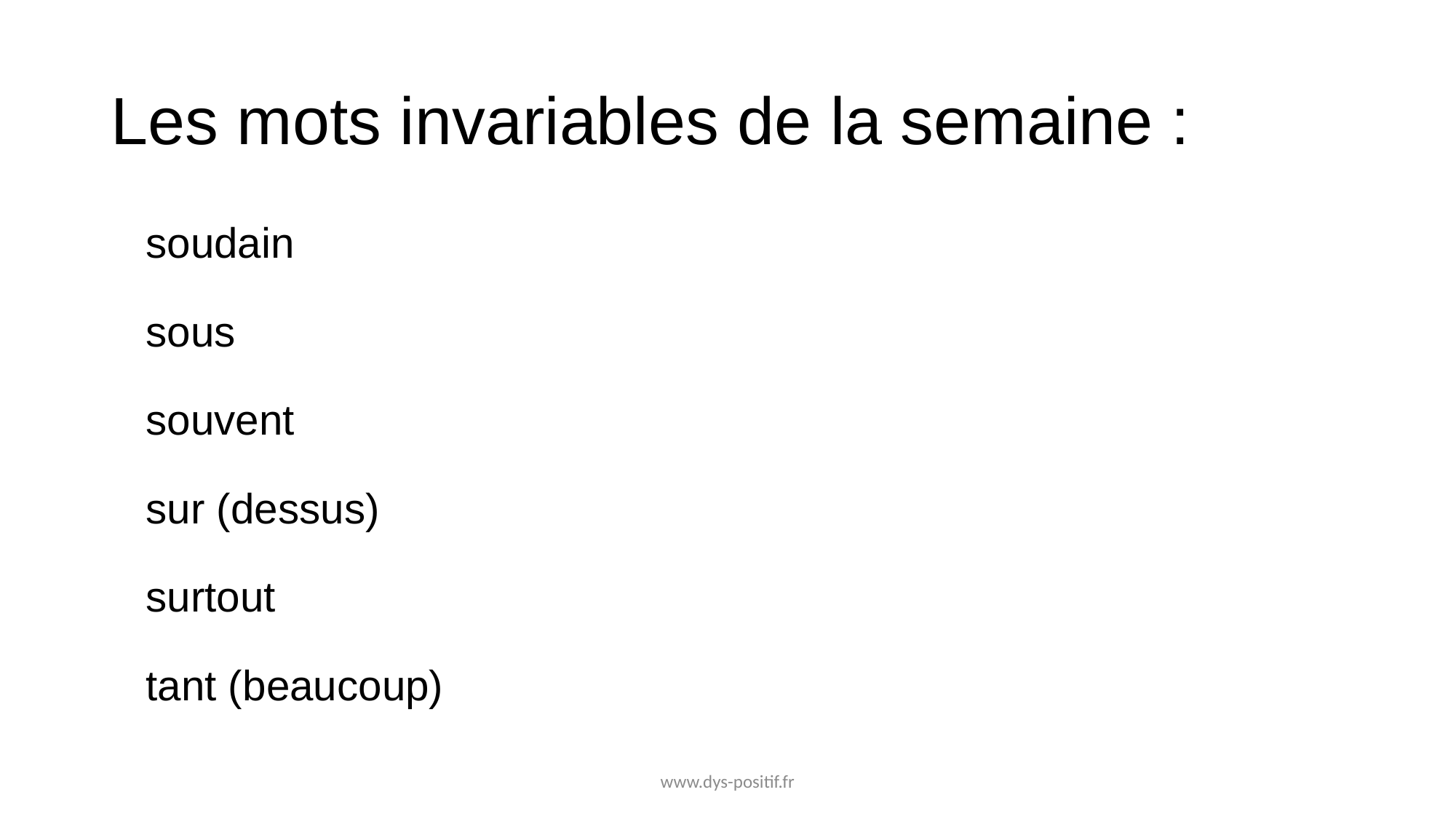

# Les mots invariables de la semaine :
soudain
sous
souvent
sur (dessus)
surtout
tant (beaucoup)

www.dys-positif.fr